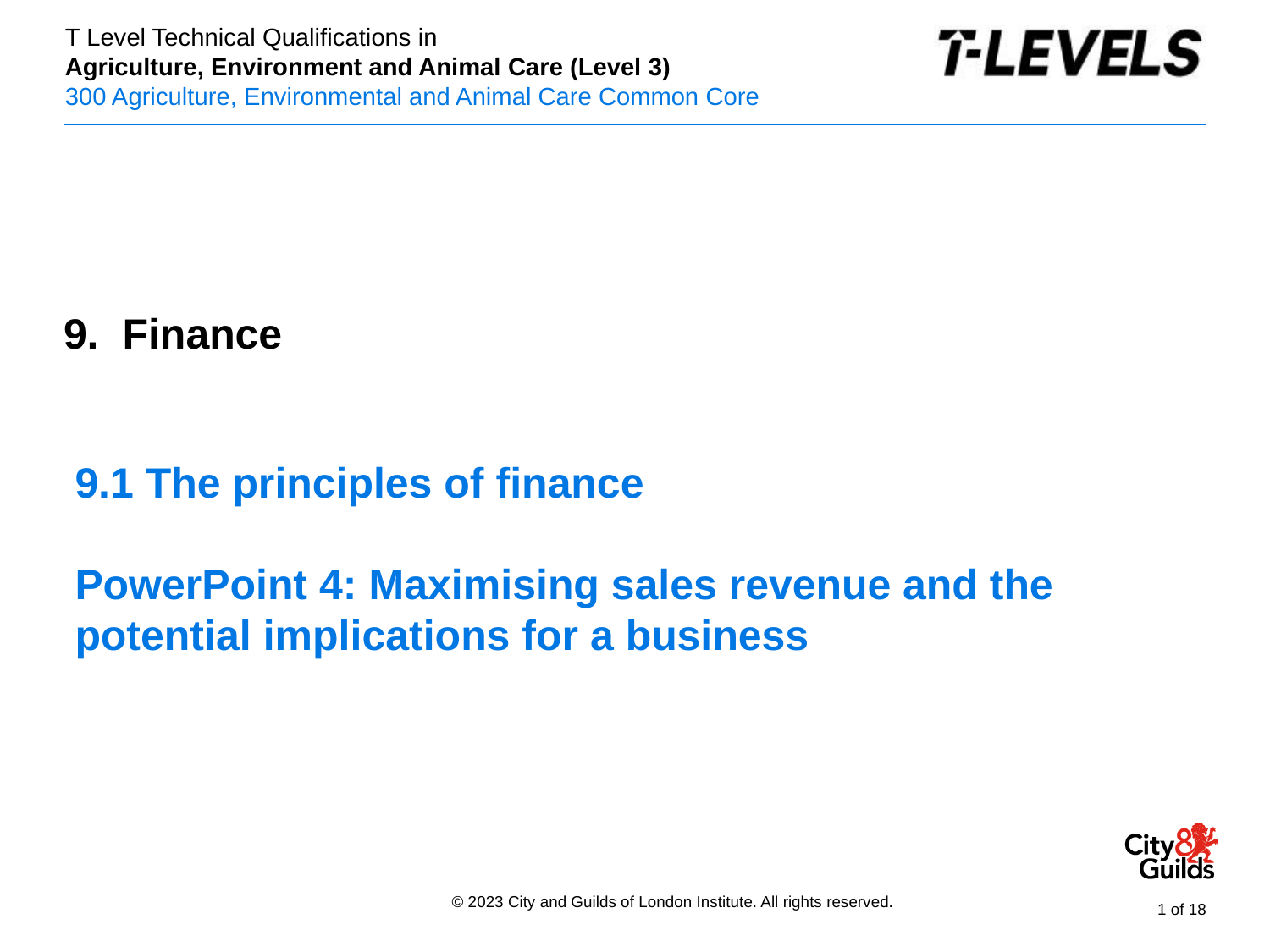

PowerPoint presentation
9.  Finance
# 9.1 The principles of finance PowerPoint 4: Maximising sales revenue and the potential implications for a business